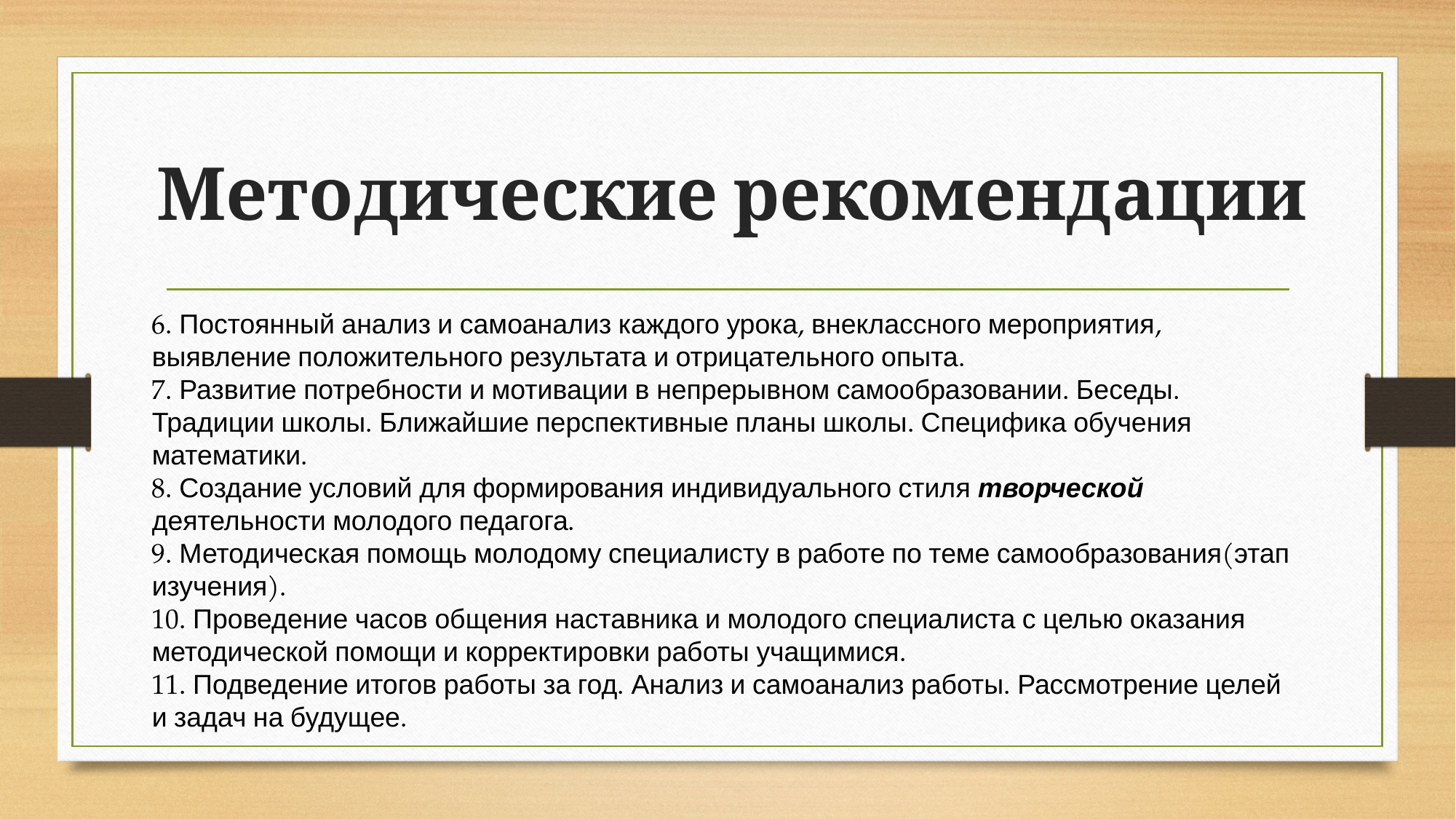

Методические рекомендации
6. Постоянный анализ и самоанализ каждого урока, внеклассного мероприятия, выявление положительного результата и отрицательного опыта.
7. Развитие потребности и мотивации в непрерывном самообразовании. Беседы. Традиции школы. Ближайшие перспективные планы школы. Специфика обучения математики.
8. Создание условий для формирования индивидуального стиля творческой деятельности молодого педагога.
9. Методическая помощь молодому специалисту в работе по теме самообразования(этап изучения).
10. Проведение часов общения наставника и молодого специалиста с целью оказания методической помощи и корректировки работы учащимися.
11. Подведение итогов работы за год. Анализ и самоанализ работы. Рассмотрение целей и задач на будущее.